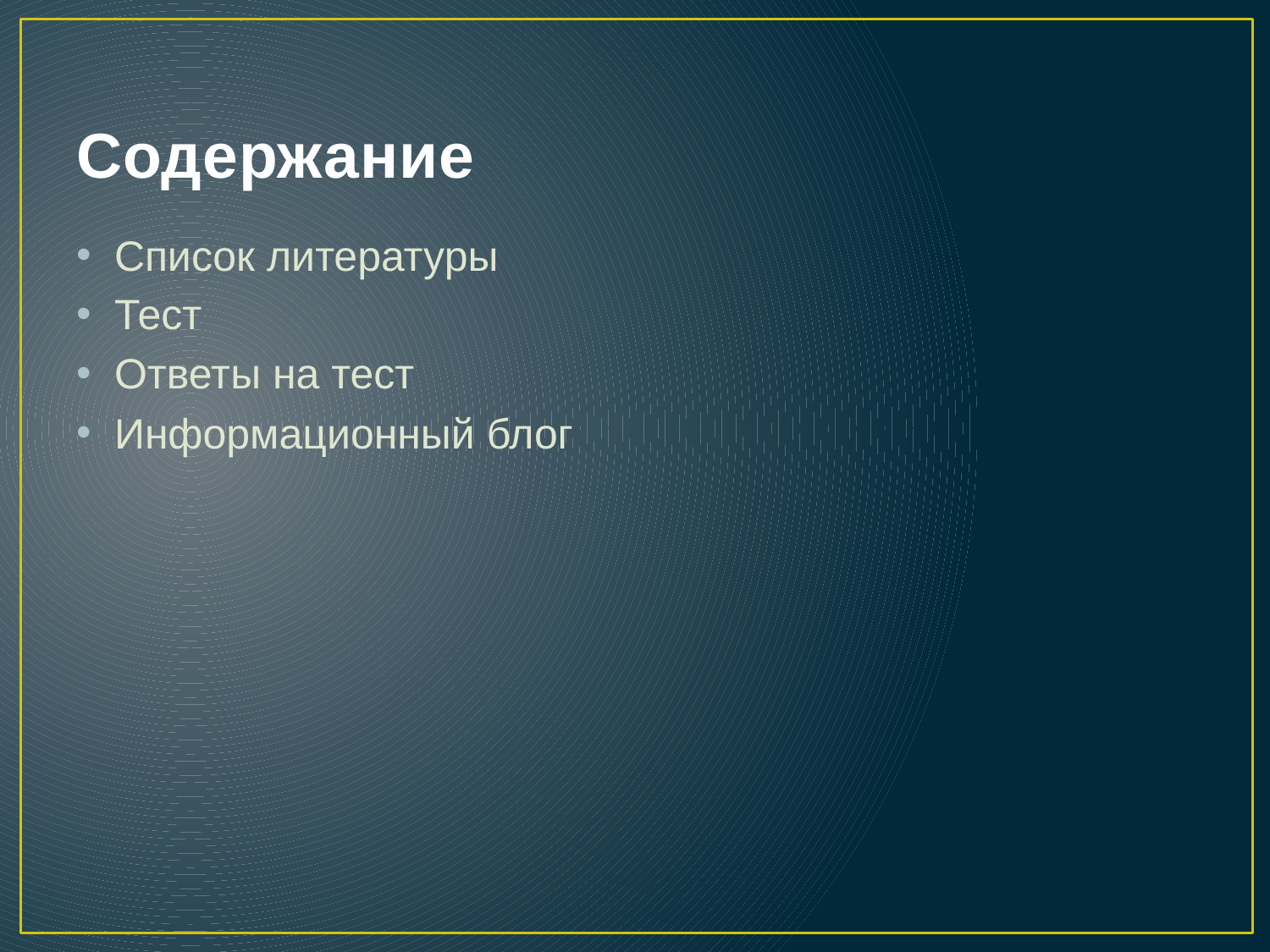

# Содержание
Список литературы
Тест
Ответы на тест
Информационный блог